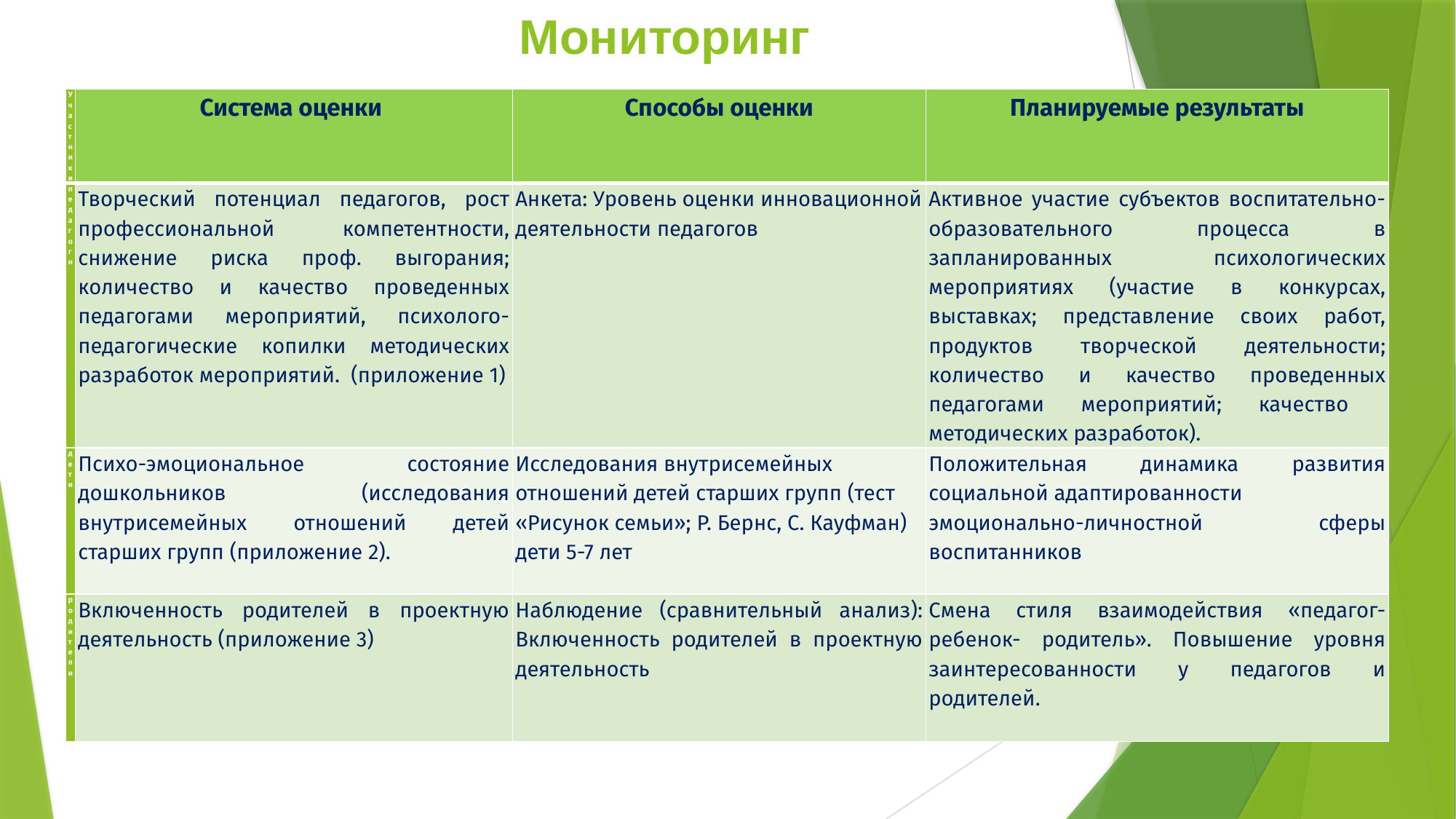

# Мониторинг
| Участники | Система оценки | Способы оценки | Планируемые результаты |
| --- | --- | --- | --- |
| педагоги | Творческий потенциал педагогов, рост профессиональной компетентности, снижение риска проф. выгорания; количество и качество проведенных педагогами мероприятий, психолого-педагогические копилки методических разработок мероприятий. (приложение 1) | Анкета: Уровень оценки инновационной деятельности педагогов | Активное участие субъектов воспитательно-образовательного процесса в запланированных психологических мероприятиях (участие в конкурсах, выставках; представление своих работ, продуктов творческой деятельности; количество и качество проведенных педагогами мероприятий; качество методических разработок). |
| дети | Психо-эмоциональное состояние дошкольников (исследования внутрисемейных отношений детей старших групп (приложение 2). | Исследования внутрисемейных отношений детей старших групп (тест «Рисунок семьи»; Р. Бернс, С. Кауфман) дети 5-7 лет | Положительная динамика развития социальной адаптированности эмоционально-личностной сферы воспитанников |
| родители | Включенность родителей в проектную деятельность (приложение 3) | Наблюдение (сравнительный анализ): Включенность родителей в проектную деятельность | Смена стиля взаимодействия «педагог-ребенок- родитель». Повышение уровня заинтересованности у педагогов и родителей. |